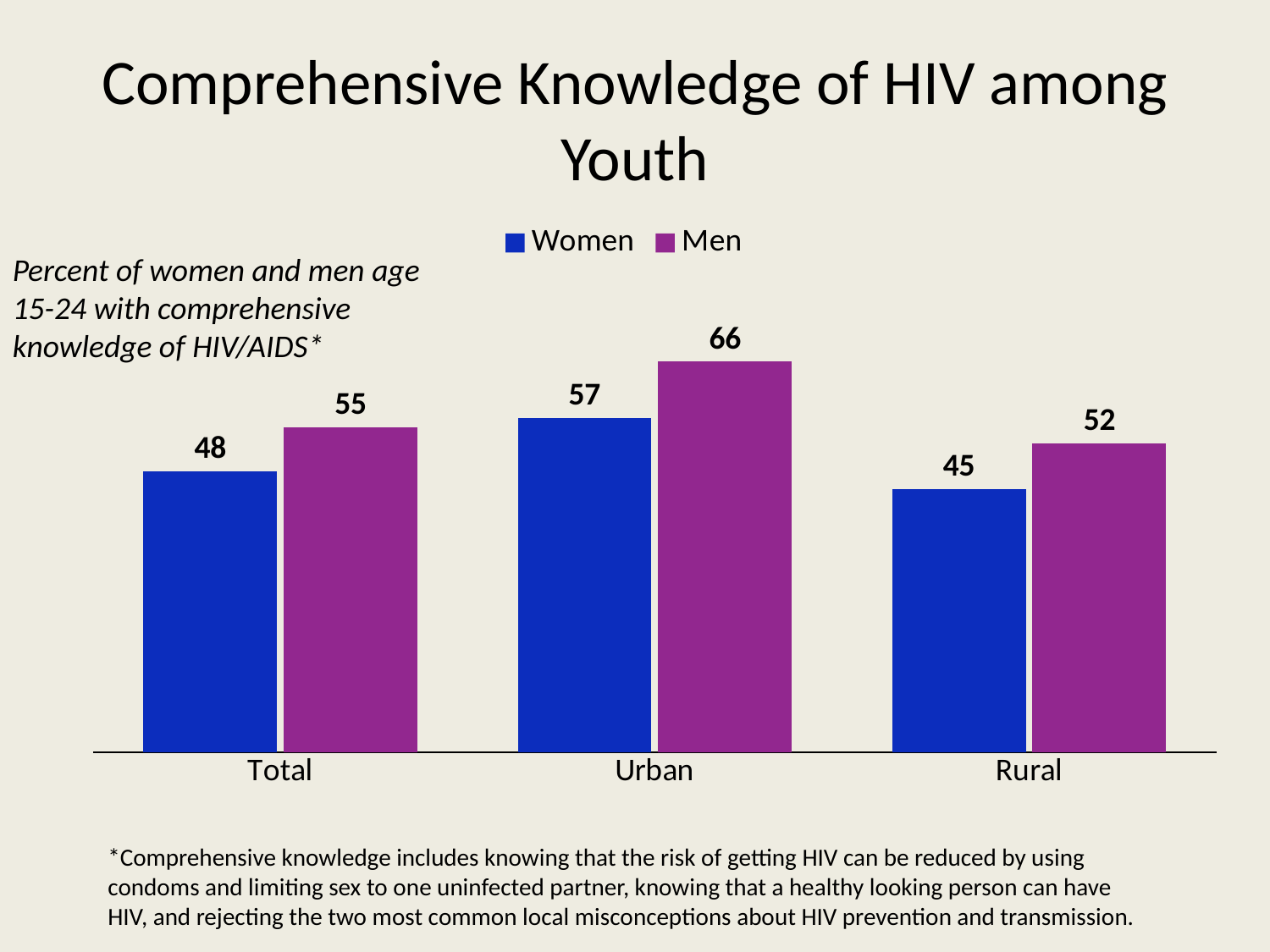

# Comprehensive Knowledge of HIV among Youth

### Chart

| Category | Women | Men |
|---|---|---|
| Total | 47.5 | 54.9 |
| Urban | 56.5 | 66.0 |
| Rural | 44.5 | 52.2 |
Percent of women and men age 15-24 with comprehensive knowledge of HIV/AIDS*
*Comprehensive knowledge includes knowing that the risk of getting HIV can be reduced by using condoms and limiting sex to one uninfected partner, knowing that a healthy looking person can have HIV, and rejecting the two most common local misconceptions about HIV prevention and transmission.